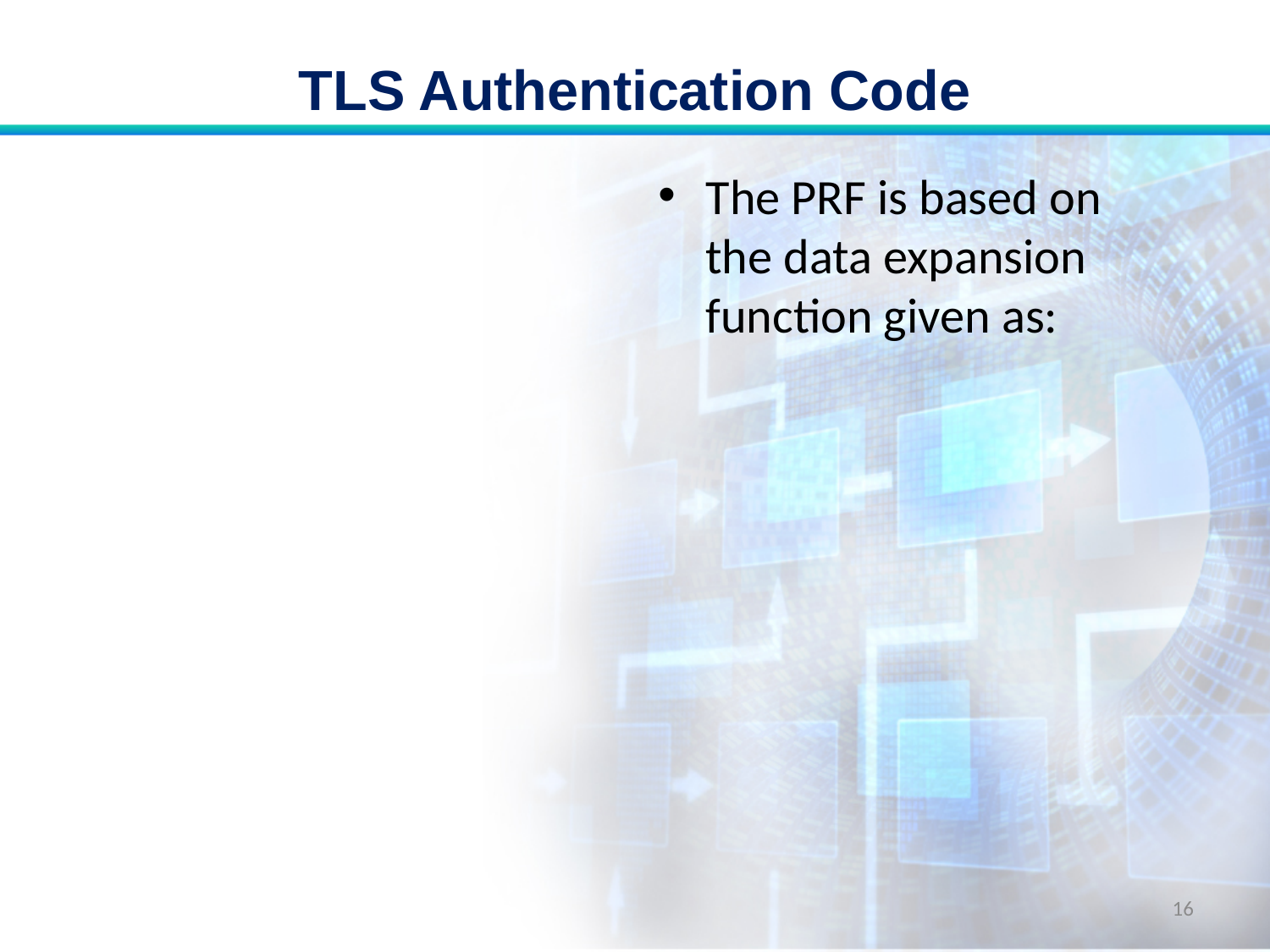

# TLS Authentication Code
The PRF is based on the data expansion function given as:
16